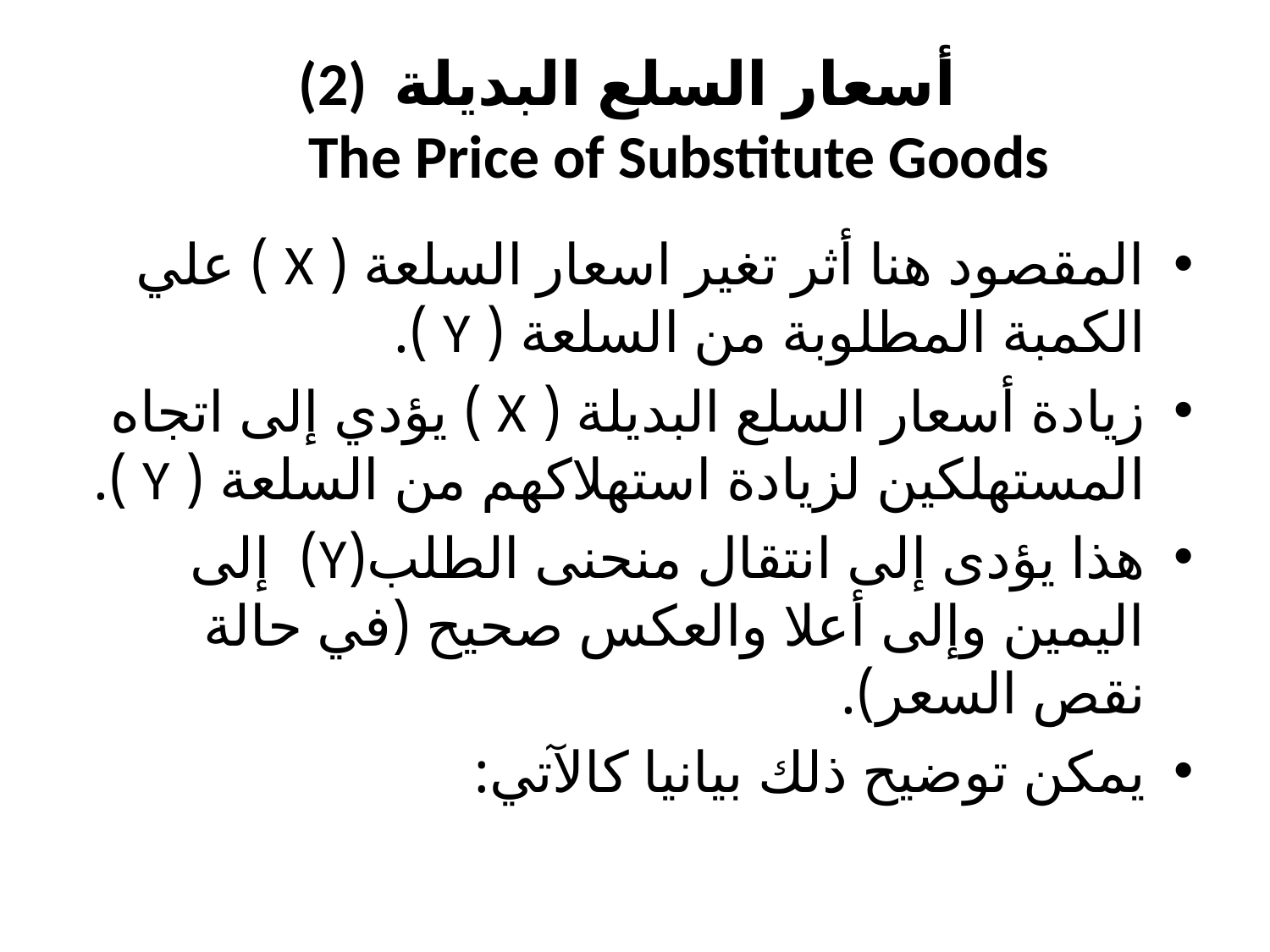

# (2)  أسعار السلع البديلة The Price of Substitute Goods
المقصود هنا أثر تغير اسعار السلعة ( X ) علي الكمبة المطلوبة من السلعة ( Y ).
زيادة أسعار السلع البديلة ( X ) يؤدي إلى اتجاه المستهلكين لزيادة استهلاكهم من السلعة ( Y ).
هذا يؤدى إلى انتقال منحنى الطلب(Y)  إلى اليمين وإلى أعلا والعكس صحيح (في حالة نقص السعر).
يمكن توضيح ذلك بيانيا كالآتي: